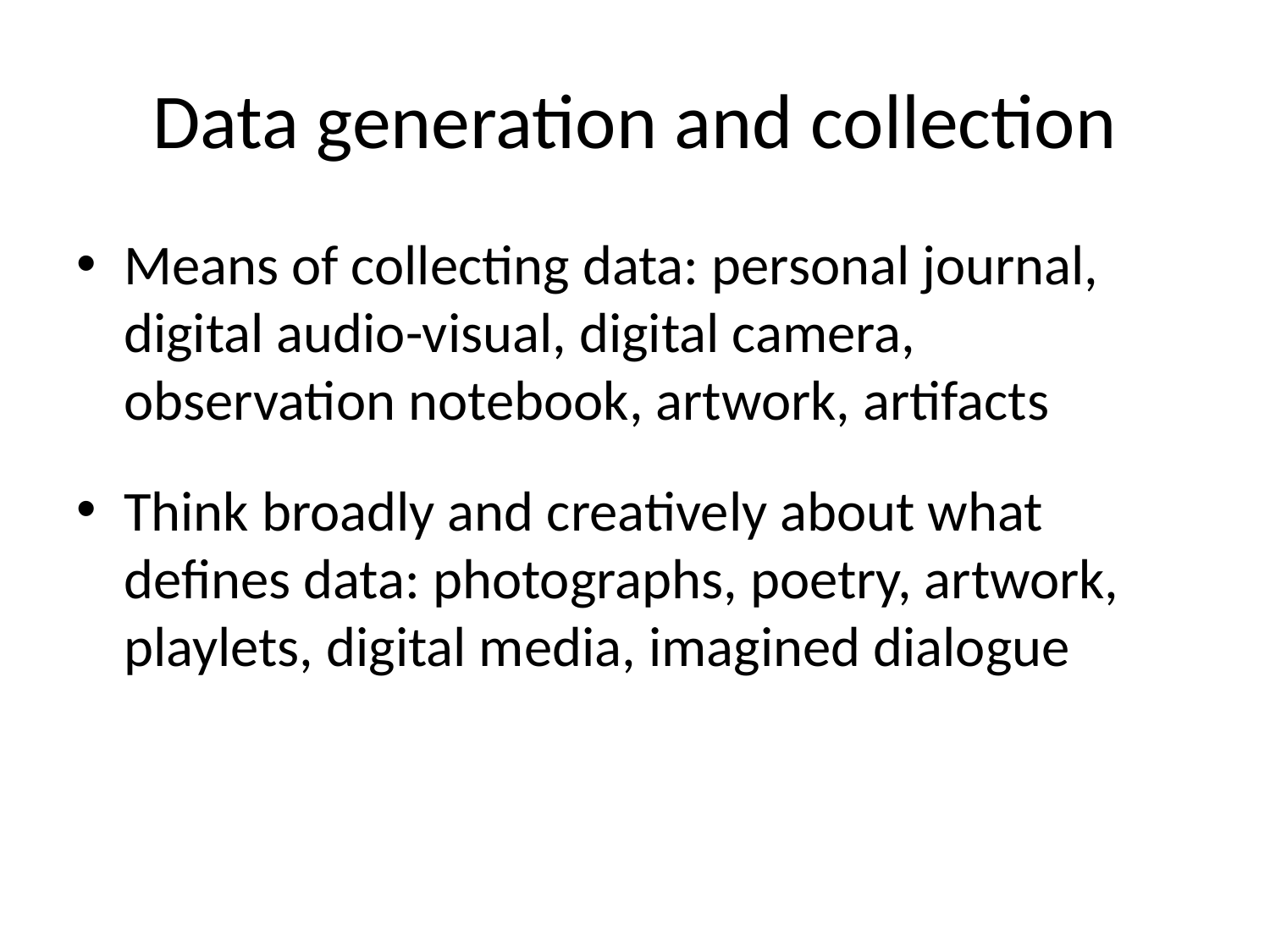

# Data generation and collection
Means of collecting data: personal journal, digital audio-visual, digital camera, observation notebook, artwork, artifacts
Think broadly and creatively about what defines data: photographs, poetry, artwork, playlets, digital media, imagined dialogue